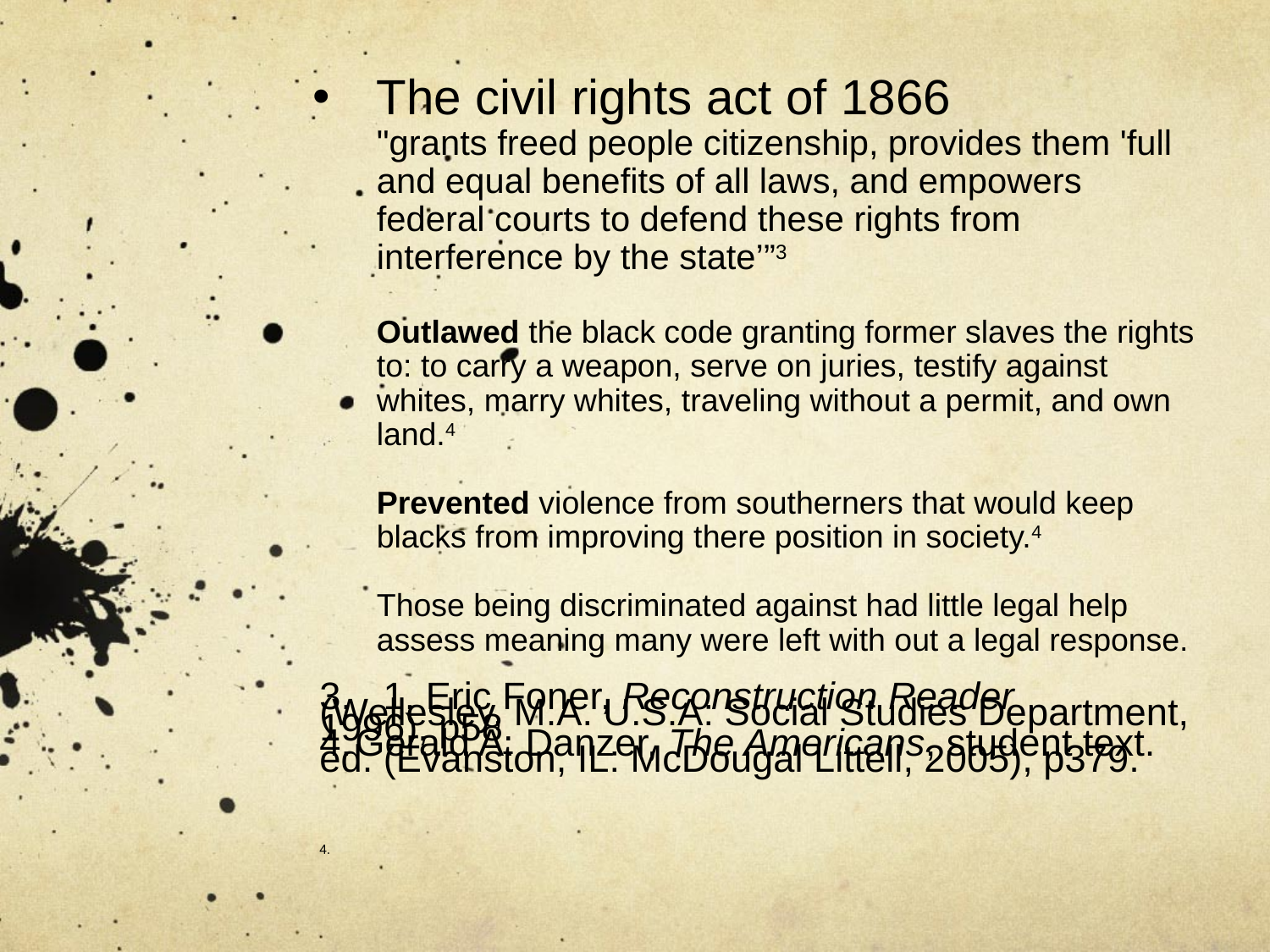

# The civil rights act of 1866 "grants freed people citizenship, provides them 'full and equal benefits of all laws, and empowers federal courts to defend these rights from interference by the state’”3 Outlawed the black code granting former slaves the rights to: to carry a weapon, serve on juries, testify against whites, marry whites, traveling without a permit, and own land.4 Prevented violence from southerners that would keep blacks from improving there position in society.4 Those being discriminated against had little legal help assess meaning many were left with out a legal response.
3.   1. Eric Foner, Reconstruction Reader (Wellesley, M.A. U.S.A: Social Studies Department, 1996), p58.
4. Gerald A. Danzer, The Americans, student text. ed. (Evanston, IL: McDougal Littell, 2005), p379.

4.